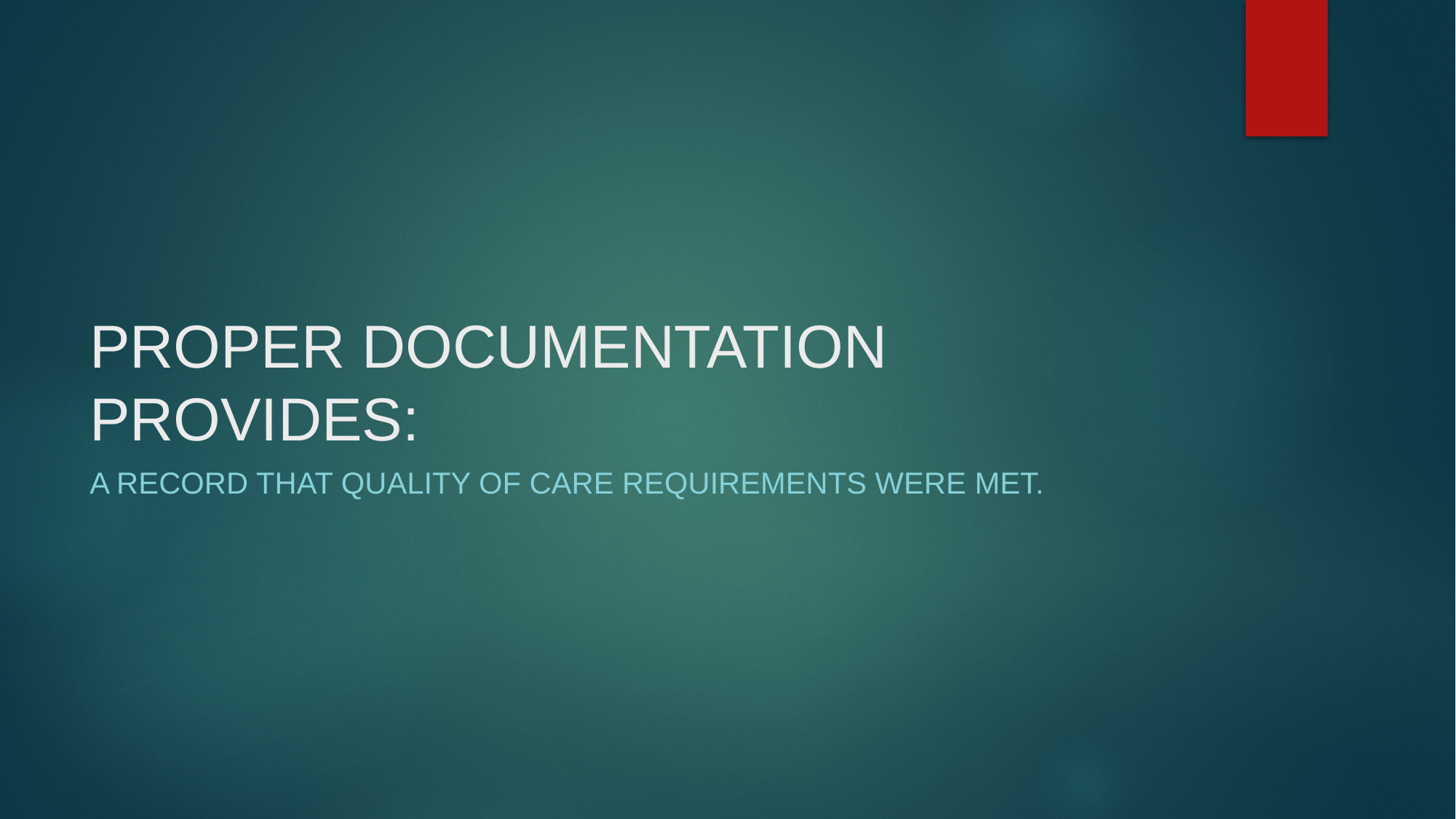

# PROPER DOCUMENTATION PROVIDES:
A RECORD THAT QUALITY OF CARE REQUIREMENTS WERE MET.